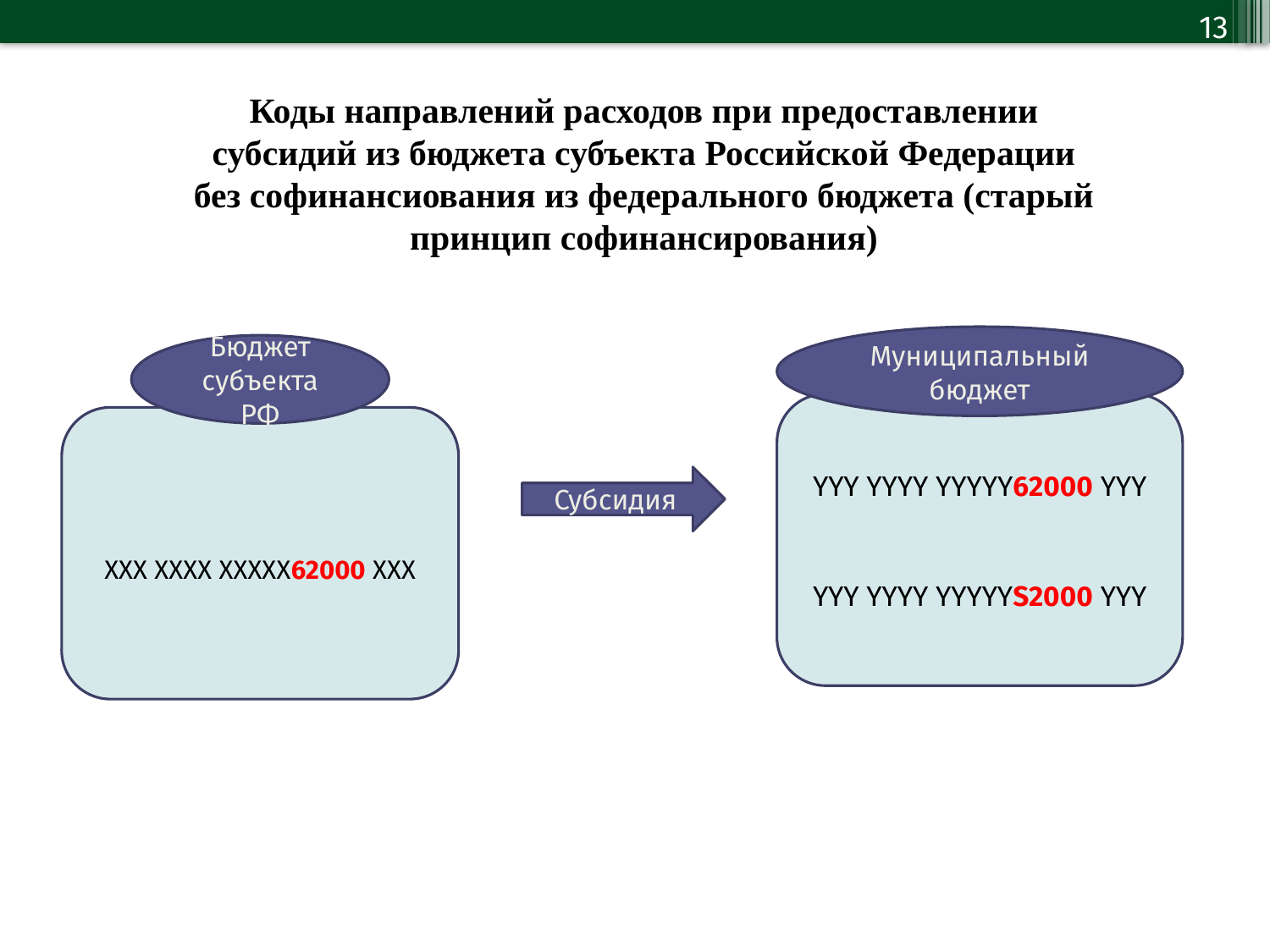

13
Коды направлений расходов при предоставлении субсидий из бюджета субъекта Российской Федерации без софинансиования из федерального бюджета (старый принцип софинансирования)
Муниципальный бюджет
Бюджет субъекта РФ
YYY YYYY YYYYY62000 YYY

YYY YYYY YYYYYS2000 YYY

ХХХ XXXX ХХХХХ62000 XXX

Субсидия